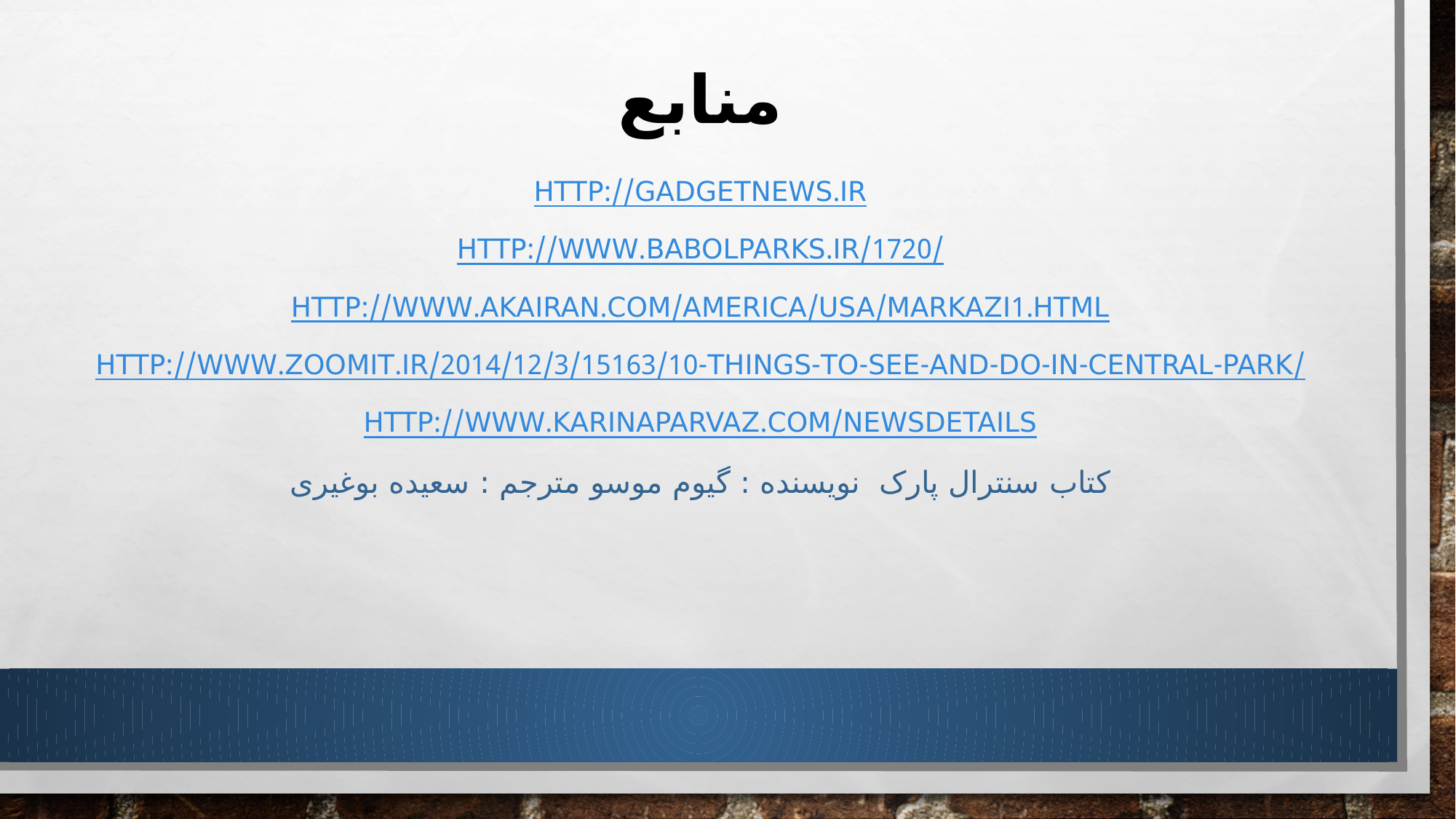

# منابع
http://gadgetnews.ir
http://www.babolparks.ir/1720/
http://www.akairan.com/america/usa/markazi1.html
http://www.zoomit.ir/2014/12/3/15163/10-things-to-see-and-do-in-central-park/
http://www.karinaparvaz.com/NewsDetails
کتاب سنترال پارک  نویسنده : گیوم موسو مترجم : سعیده بوغیری